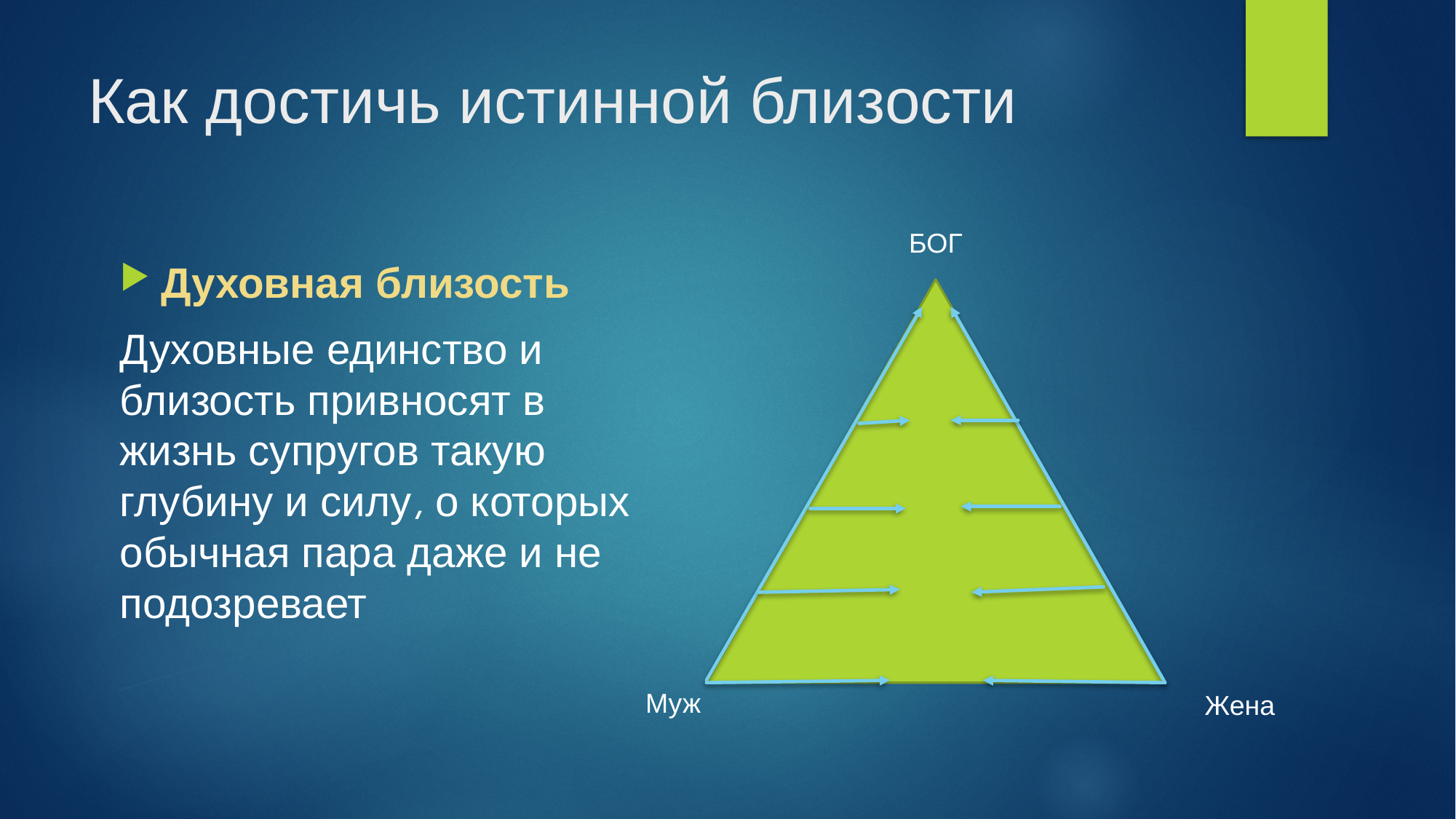

# Как достичь истинной близости
БОГ
Духовная близость
Духовные единство и близость привносят в жизнь супругов такую глубину и силу, о которых обычная пара даже и не подозревает

Муж
Жена